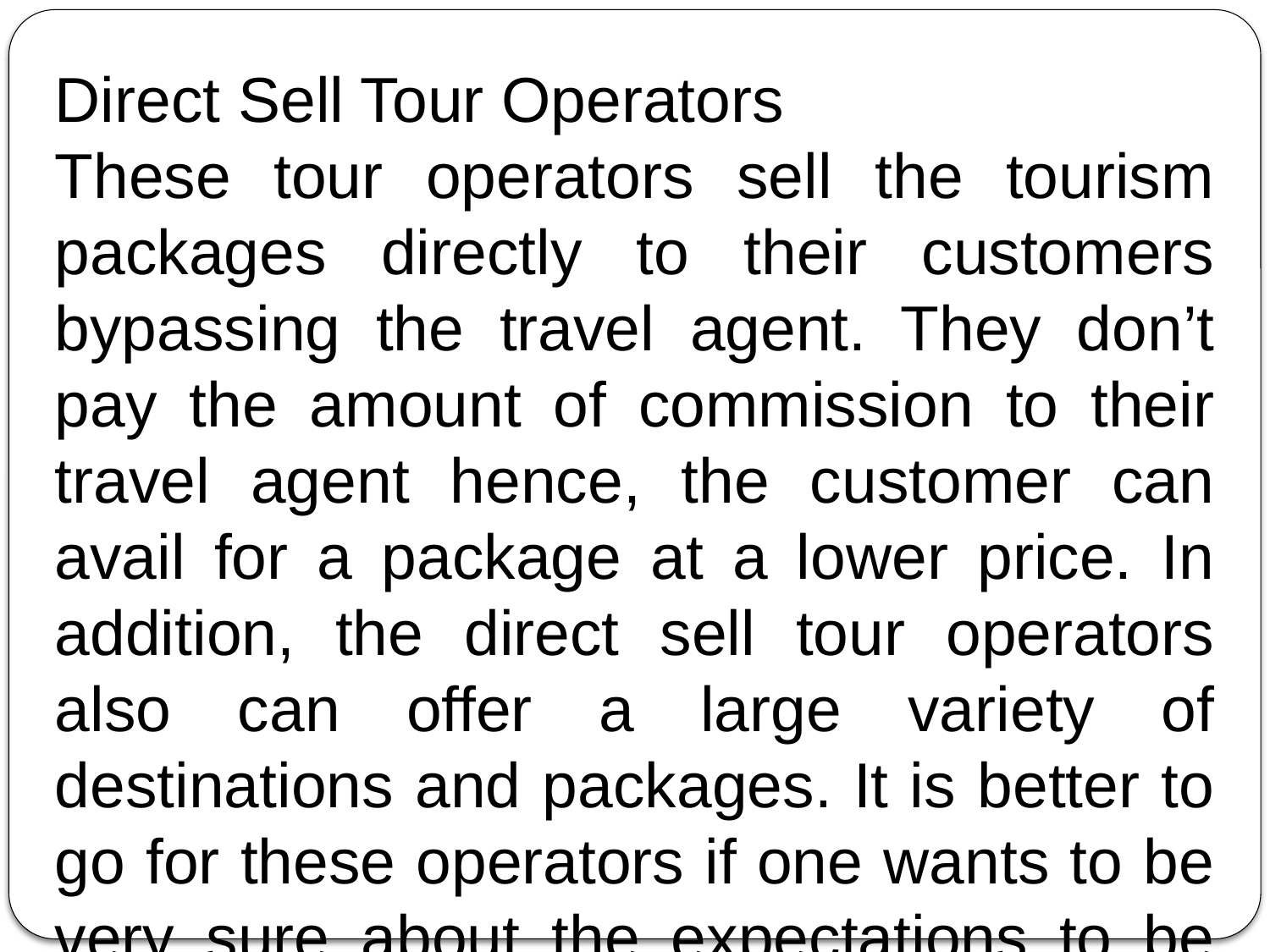

Direct Sell Tour Operators
These tour operators sell the tourism packages directly to their customers bypassing the travel agent. They don’t pay the amount of commission to their travel agent hence, the customer can avail for a package at a lower price. In addition, the direct sell tour operators also can offer a large variety of destinations and packages. It is better to go for these operators if one wants to be very sure about the expectations to be drawn from a package.